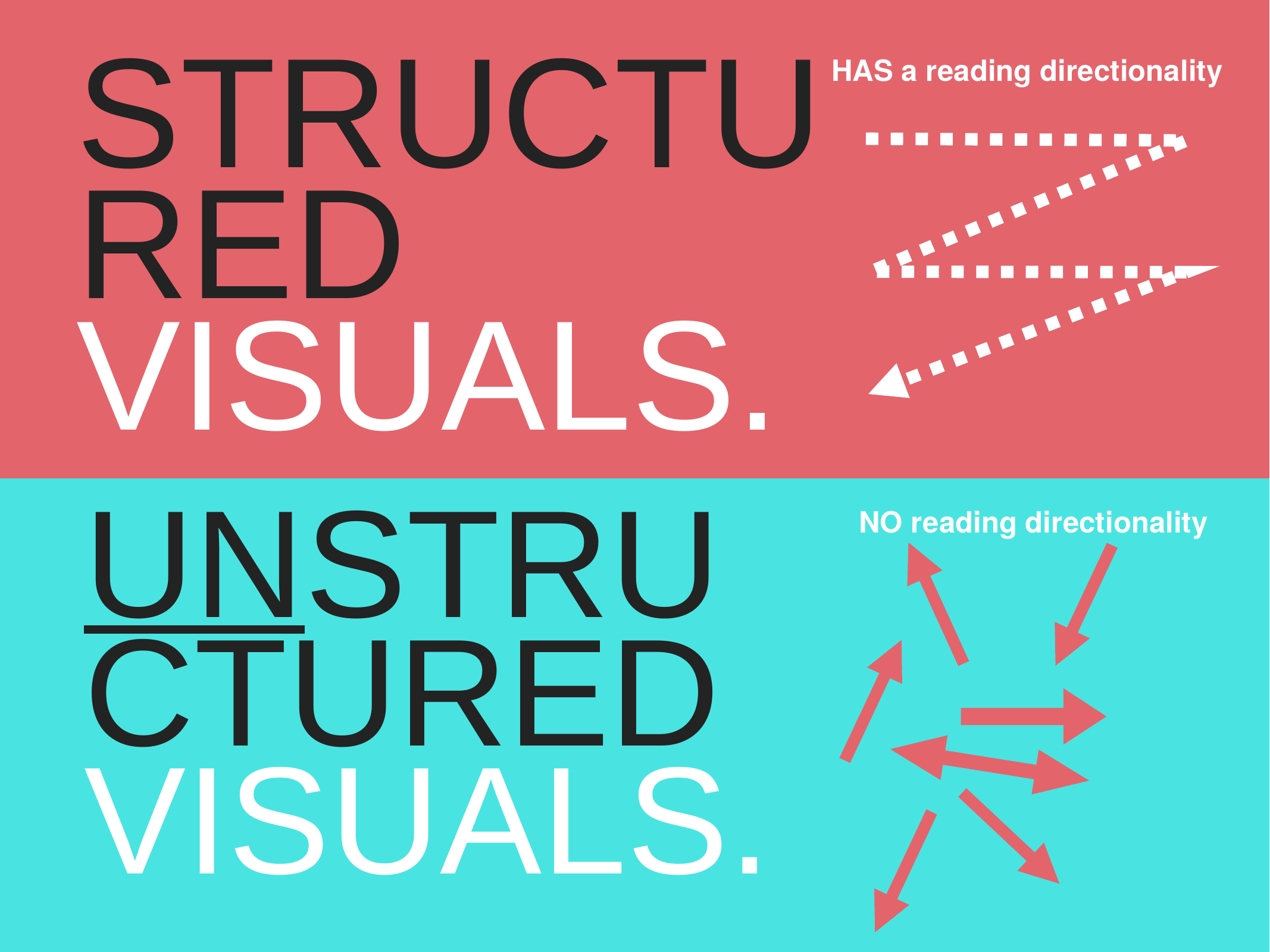

HAS a reading directionality
Structured
Visuals.

NO reading directionality
UNStructured
Visuals.